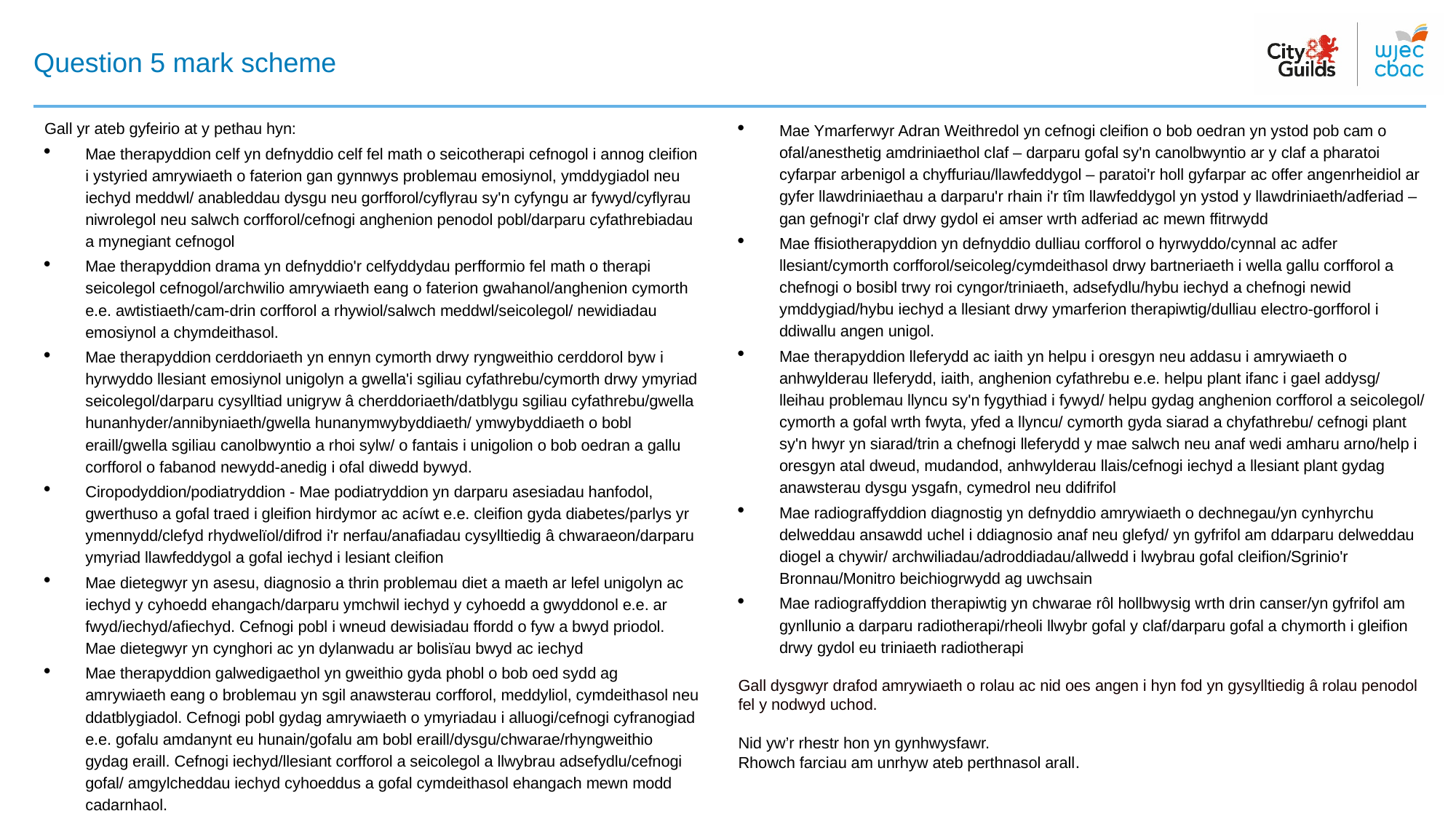

# Question 5 mark scheme
Mae Ymarferwyr Adran Weithredol yn cefnogi cleifion o bob oedran yn ystod pob cam o ofal/anesthetig amdriniaethol claf – darparu gofal sy'n canolbwyntio ar y claf a pharatoi cyfarpar arbenigol a chyffuriau/llawfeddygol – paratoi'r holl gyfarpar ac offer angenrheidiol ar gyfer llawdriniaethau a darparu'r rhain i'r tîm llawfeddygol yn ystod y llawdriniaeth/adferiad – gan gefnogi'r claf drwy gydol ei amser wrth adferiad ac mewn ffitrwydd
Mae ffisiotherapyddion yn defnyddio dulliau corfforol o hyrwyddo/cynnal ac adfer llesiant/cymorth corfforol/seicoleg/cymdeithasol drwy bartneriaeth i wella gallu corfforol a chefnogi o bosibl trwy roi cyngor/triniaeth, adsefydlu/hybu iechyd a chefnogi newid ymddygiad/hybu iechyd a llesiant drwy ymarferion therapiwtig/dulliau electro-gorfforol i ddiwallu angen unigol.
Mae therapyddion lleferydd ac iaith yn helpu i oresgyn neu addasu i amrywiaeth o anhwylderau lleferydd, iaith, anghenion cyfathrebu e.e. helpu plant ifanc i gael addysg/ lleihau problemau llyncu sy'n fygythiad i fywyd/ helpu gydag anghenion corfforol a seicolegol/ cymorth a gofal wrth fwyta, yfed a llyncu/ cymorth gyda siarad a chyfathrebu/ cefnogi plant sy'n hwyr yn siarad/trin a chefnogi lleferydd y mae salwch neu anaf wedi amharu arno/help i oresgyn atal dweud, mudandod, anhwylderau llais/cefnogi iechyd a llesiant plant gydag anawsterau dysgu ysgafn, cymedrol neu ddifrifol
Mae radiograffyddion diagnostig yn defnyddio amrywiaeth o dechnegau/yn cynhyrchu delweddau ansawdd uchel i ddiagnosio anaf neu glefyd/ yn gyfrifol am ddarparu delweddau diogel a chywir/ archwiliadau/adroddiadau/allwedd i lwybrau gofal cleifion/Sgrinio'r Bronnau/Monitro beichiogrwydd ag uwchsain
Mae radiograffyddion therapiwtig yn chwarae rôl hollbwysig wrth drin canser/yn gyfrifol am gynllunio a darparu radiotherapi/rheoli llwybr gofal y claf/darparu gofal a chymorth i gleifion drwy gydol eu triniaeth radiotherapi

Gall dysgwyr drafod amrywiaeth o rolau ac nid oes angen i hyn fod yn gysylltiedig â rolau penodol fel y nodwyd uchod.

Nid yw’r rhestr hon yn gynhwysfawr.
Rhowch farciau am unrhyw ateb perthnasol arall.
Gall yr ateb gyfeirio at y pethau hyn:
Mae therapyddion celf yn defnyddio celf fel math o seicotherapi cefnogol i annog cleifion i ystyried amrywiaeth o faterion gan gynnwys problemau emosiynol, ymddygiadol neu iechyd meddwl/ anableddau dysgu neu gorfforol/cyflyrau sy'n cyfyngu ar fywyd/cyflyrau niwrolegol neu salwch corfforol/cefnogi anghenion penodol pobl/darparu cyfathrebiadau a mynegiant cefnogol
Mae therapyddion drama yn defnyddio'r celfyddydau perfformio fel math o therapi seicolegol cefnogol/archwilio amrywiaeth eang o faterion gwahanol/anghenion cymorth e.e. awtistiaeth/cam-drin corfforol a rhywiol/salwch meddwl/seicolegol/ newidiadau emosiynol a chymdeithasol.
Mae therapyddion cerddoriaeth yn ennyn cymorth drwy ryngweithio cerddorol byw i hyrwyddo llesiant emosiynol unigolyn a gwella'i sgiliau cyfathrebu/cymorth drwy ymyriad seicolegol/darparu cysylltiad unigryw â cherddoriaeth/datblygu sgiliau cyfathrebu/gwella hunanhyder/annibyniaeth/gwella hunanymwybyddiaeth/ ymwybyddiaeth o bobl eraill/gwella sgiliau canolbwyntio a rhoi sylw/ o fantais i unigolion o bob oedran a gallu corfforol o fabanod newydd-anedig i ofal diwedd bywyd.
Ciropodyddion/podiatryddion - Mae podiatryddion yn darparu asesiadau hanfodol, gwerthuso a gofal traed i gleifion hirdymor ac acíwt e.e. cleifion gyda diabetes/parlys yr ymennydd/clefyd rhydwelïol/difrod i'r nerfau/anafiadau cysylltiedig â chwaraeon/darparu ymyriad llawfeddygol a gofal iechyd i lesiant cleifion
Mae dietegwyr yn asesu, diagnosio a thrin problemau diet a maeth ar lefel unigolyn ac iechyd y cyhoedd ehangach/darparu ymchwil iechyd y cyhoedd a gwyddonol e.e. ar fwyd/iechyd/afiechyd. Cefnogi pobl i wneud dewisiadau ffordd o fyw a bwyd priodol. Mae dietegwyr yn cynghori ac yn dylanwadu ar bolisïau bwyd ac iechyd
Mae therapyddion galwedigaethol yn gweithio gyda phobl o bob oed sydd ag amrywiaeth eang o broblemau yn sgil anawsterau corfforol, meddyliol, cymdeithasol neu ddatblygiadol. Cefnogi pobl gydag amrywiaeth o ymyriadau i alluogi/cefnogi cyfranogiad e.e. gofalu amdanynt eu hunain/gofalu am bobl eraill/dysgu/chwarae/rhyngweithio gydag eraill. Cefnogi iechyd/llesiant corfforol a seicolegol a llwybrau adsefydlu/cefnogi gofal/ amgylcheddau iechyd cyhoeddus a gofal cymdeithasol ehangach mewn modd cadarnhaol.